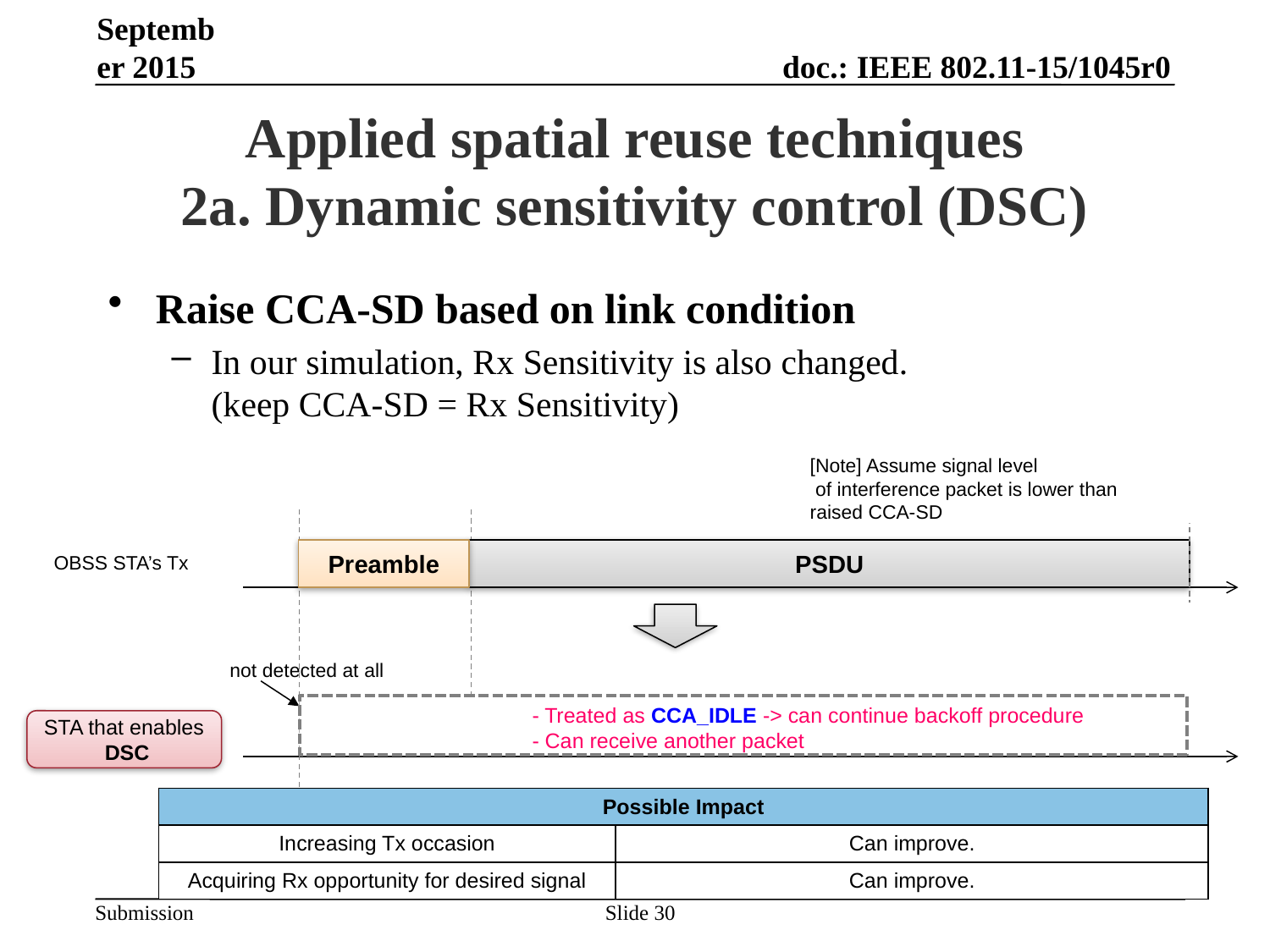

September 2015
# Applied spatial reuse techniques 2a. Dynamic sensitivity control (DSC)
Raise CCA-SD based on link condition
In our simulation, Rx Sensitivity is also changed.
(keep CCA-SD = Rx Sensitivity)

[Note] Assume signal level
 of interference packet is lower than
raised CCA-SD
Preamble
PSDU
OBSS STA’s Tx

not detected at all

- Treated as CCA_IDLE -> can continue backoff procedure
- Can receive another packet
STA that enables
 DSC
| Possible Impact |  |
| --- | --- |
| Increasing Tx occasion | Can improve. |
| Acquiring Rx opportunity for desired signal | Can improve. |
Slide 30
Takeshi Itagaki, Sony Corporation